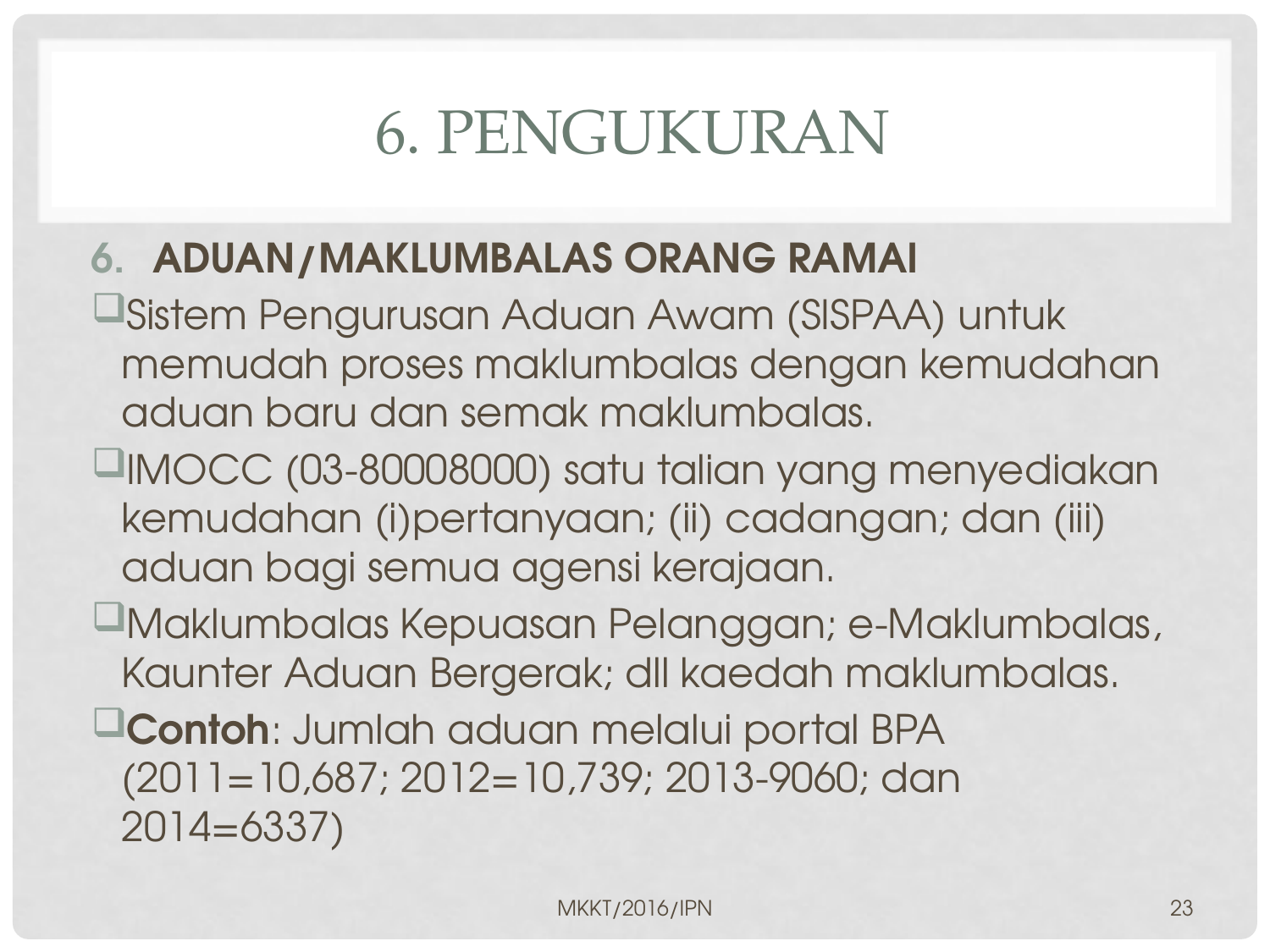

# 6. PENGUKURAN
ADUAN/MAKLUMBALAS ORANG RAMAI
Sistem Pengurusan Aduan Awam (SISPAA) untuk memudah proses maklumbalas dengan kemudahan aduan baru dan semak maklumbalas.
IMOCC (03-80008000) satu talian yang menyediakan kemudahan (i)pertanyaan; (ii) cadangan; dan (iii) aduan bagi semua agensi kerajaan.
Maklumbalas Kepuasan Pelanggan; e-Maklumbalas, Kaunter Aduan Bergerak; dll kaedah maklumbalas.
Contoh: Jumlah aduan melalui portal BPA (2011=10,687; 2012=10,739; 2013-9060; dan 2014=6337)
MKKT/2016/IPN
23